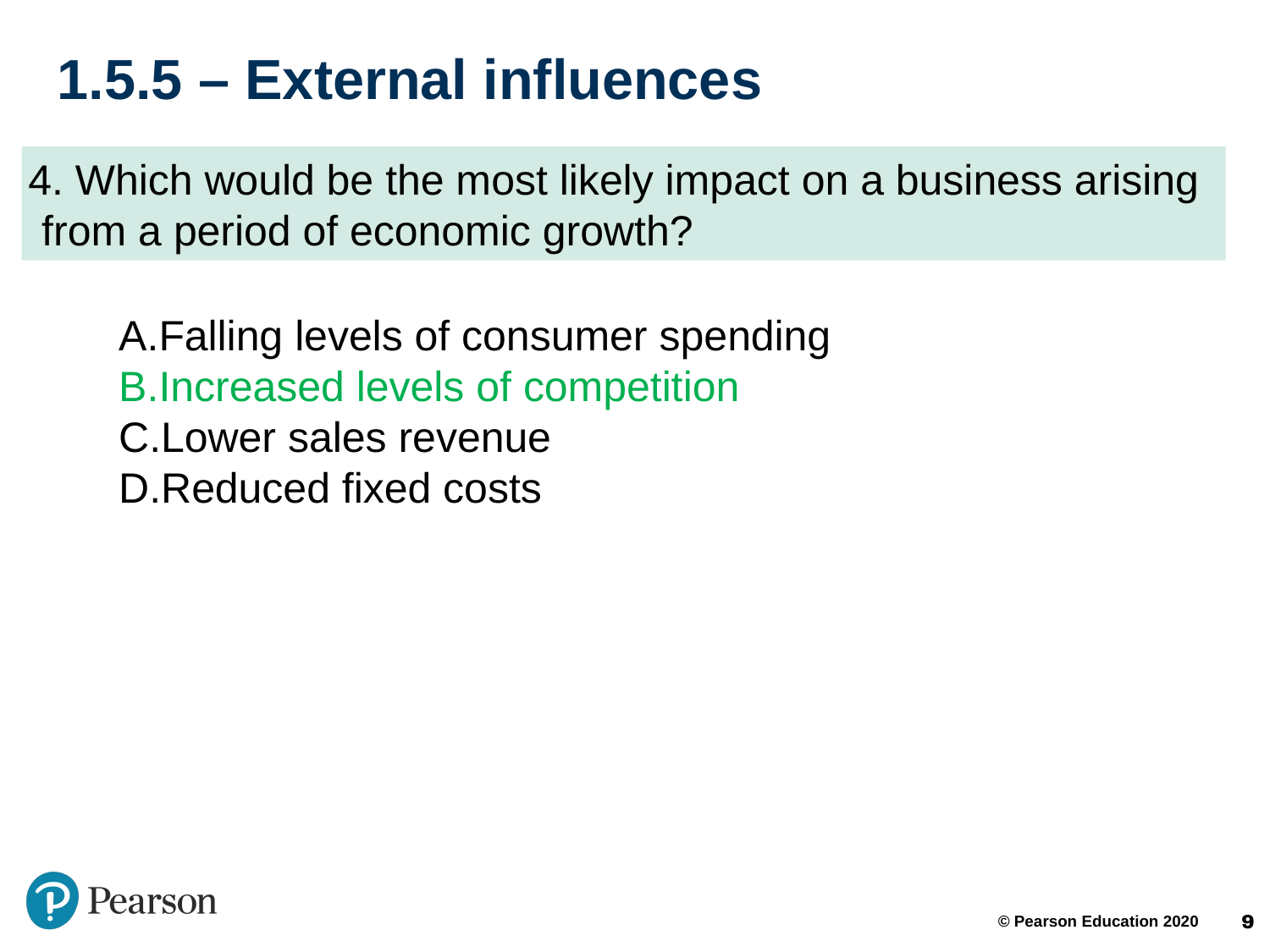

# 1.5.5 – External influences
4. Which would be the most likely impact on a business arising from a period of economic growth?
Falling levels of consumer spending
Increased levels of competition
Lower sales revenue
Reduced fixed costs
9